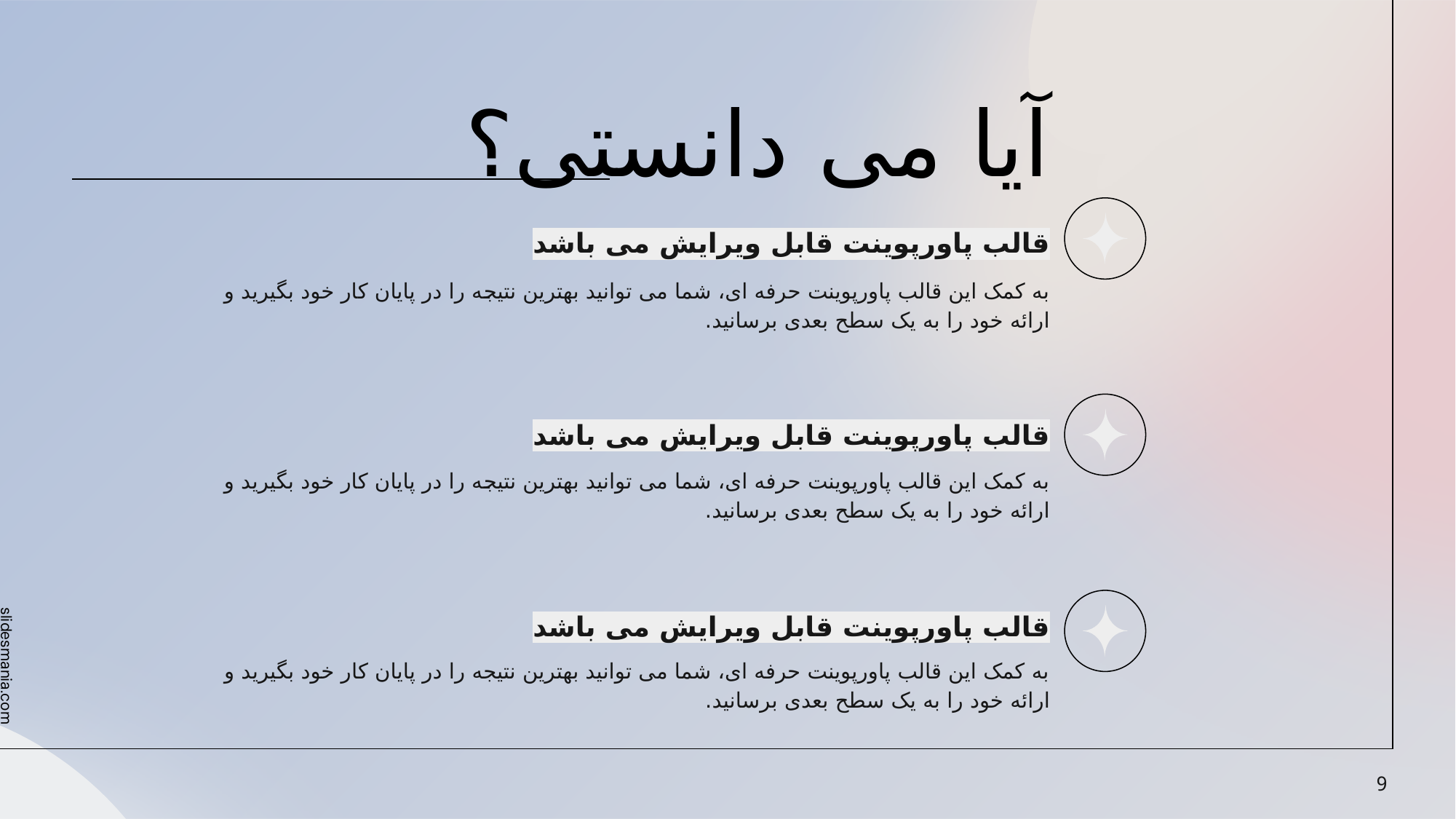

# آیا می دانستی؟

قالب پاورپوینت قابل ویرایش می باشد

به کمک این قالب پاورپوینت حرفه ای، شما می توانید بهترین نتیجه را در پایان کار خود بگیرید و ارائه خود را به یک سطح بعدی برسانید.

قالب پاورپوینت قابل ویرایش می باشد

به کمک این قالب پاورپوینت حرفه ای، شما می توانید بهترین نتیجه را در پایان کار خود بگیرید و ارائه خود را به یک سطح بعدی برسانید.
قالب پاورپوینت قابل ویرایش می باشد

به کمک این قالب پاورپوینت حرفه ای، شما می توانید بهترین نتیجه را در پایان کار خود بگیرید و ارائه خود را به یک سطح بعدی برسانید.
9